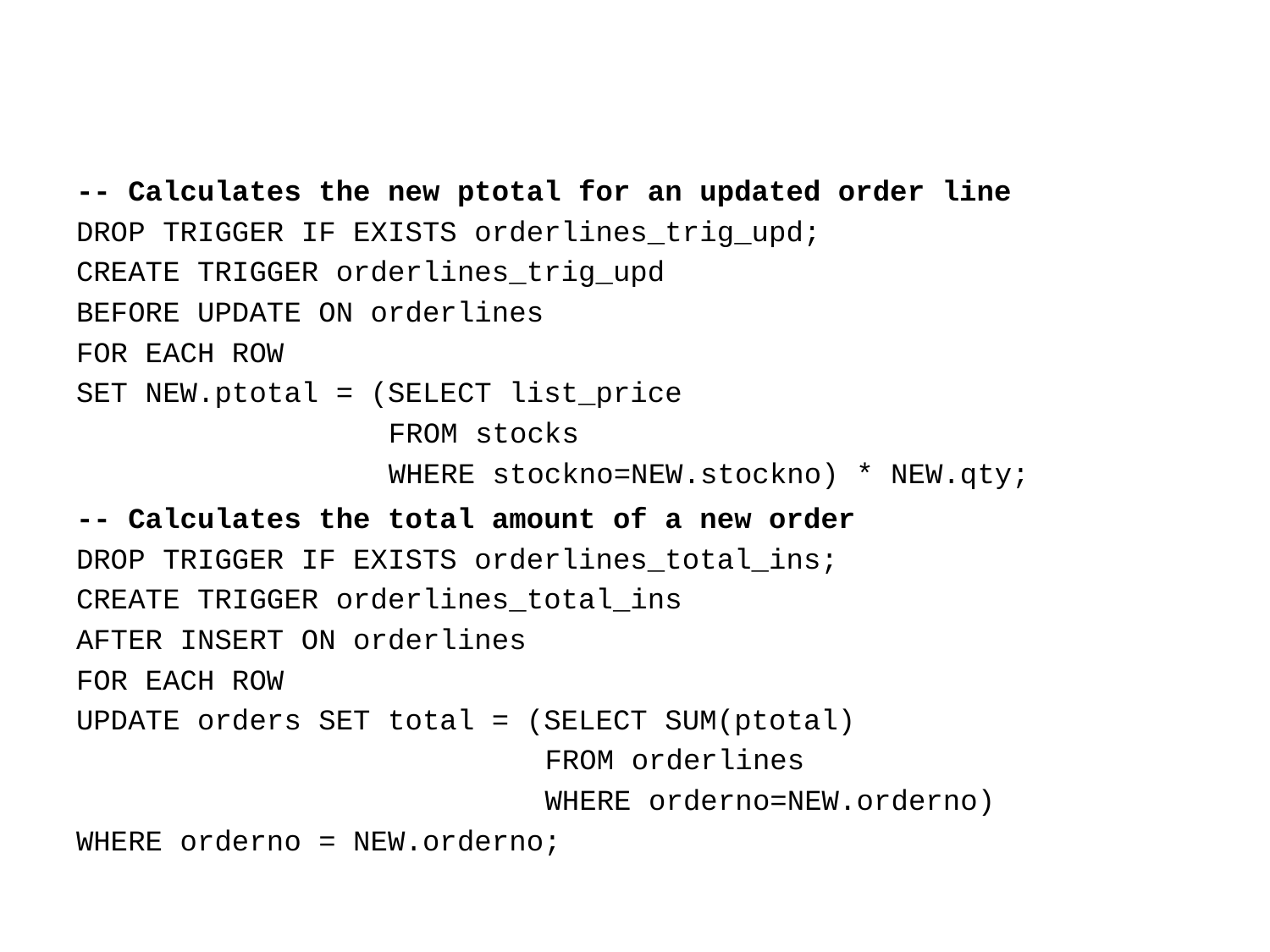

#
-- Calculates the new ptotal for an updated order line
DROP TRIGGER IF EXISTS orderlines_trig_upd;
CREATE TRIGGER orderlines_trig_upd
BEFORE UPDATE ON orderlines
FOR EACH ROW
SET NEW.ptotal = (SELECT list_price
                  FROM stocks
                  WHERE stockno=NEW.stockno) * NEW.qty;
-- Calculates the total amount of a new order
DROP TRIGGER IF EXISTS orderlines_total_ins;
CREATE TRIGGER orderlines_total_ins
AFTER INSERT ON orderlines
FOR EACH ROW
UPDATE orders SET total = (SELECT SUM(ptotal)
                           FROM orderlines
                           WHERE orderno=NEW.orderno)
WHERE orderno = NEW.orderno;